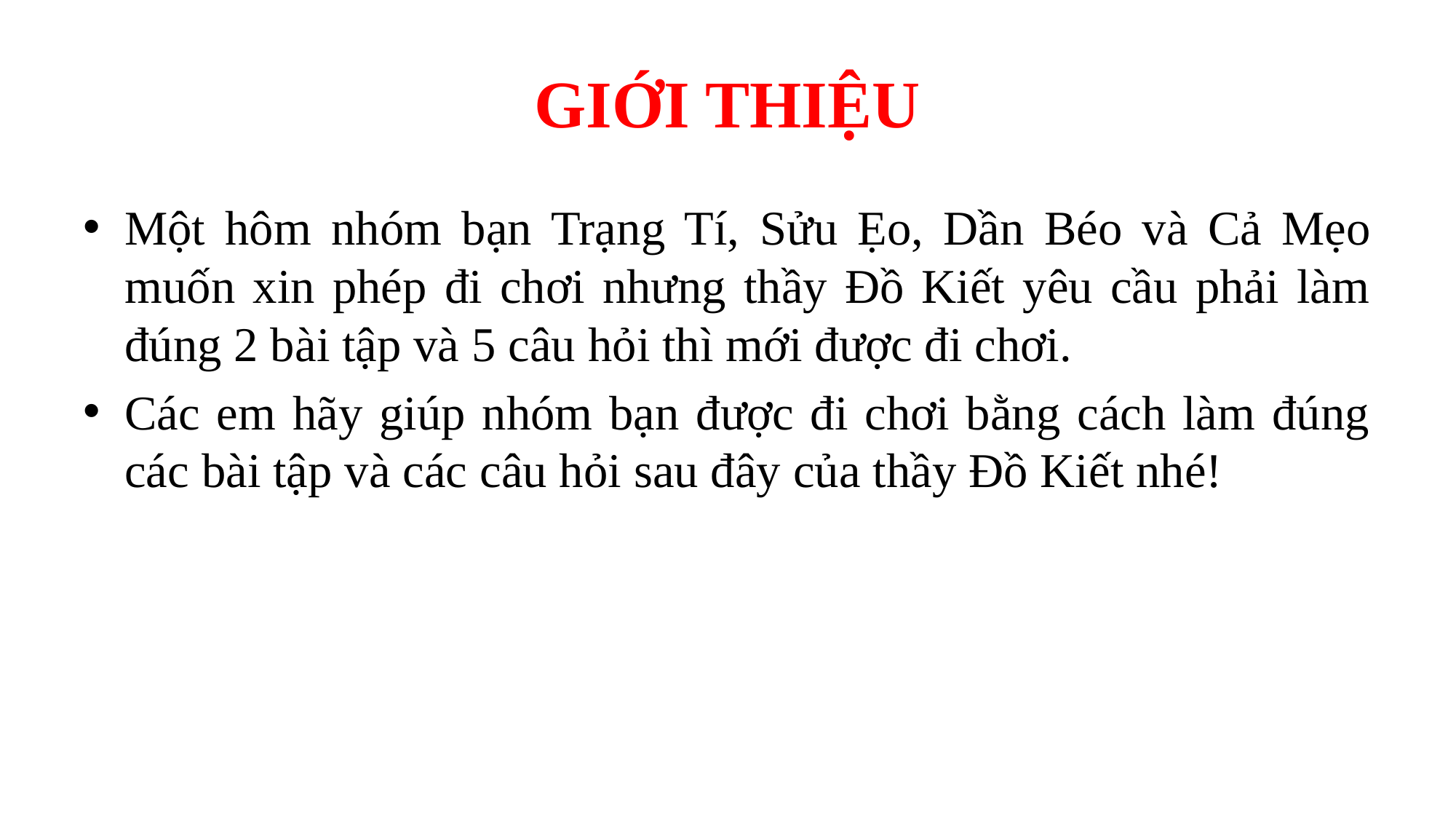

# GIỚI THIỆU
Một hôm nhóm bạn Trạng Tí, Sửu Ẹo, Dần Béo và Cả Mẹo muốn xin phép đi chơi nhưng thầy Đồ Kiết yêu cầu phải làm đúng 2 bài tập và 5 câu hỏi thì mới được đi chơi.
Các em hãy giúp nhóm bạn được đi chơi bằng cách làm đúng các bài tập và các câu hỏi sau đây của thầy Đồ Kiết nhé!